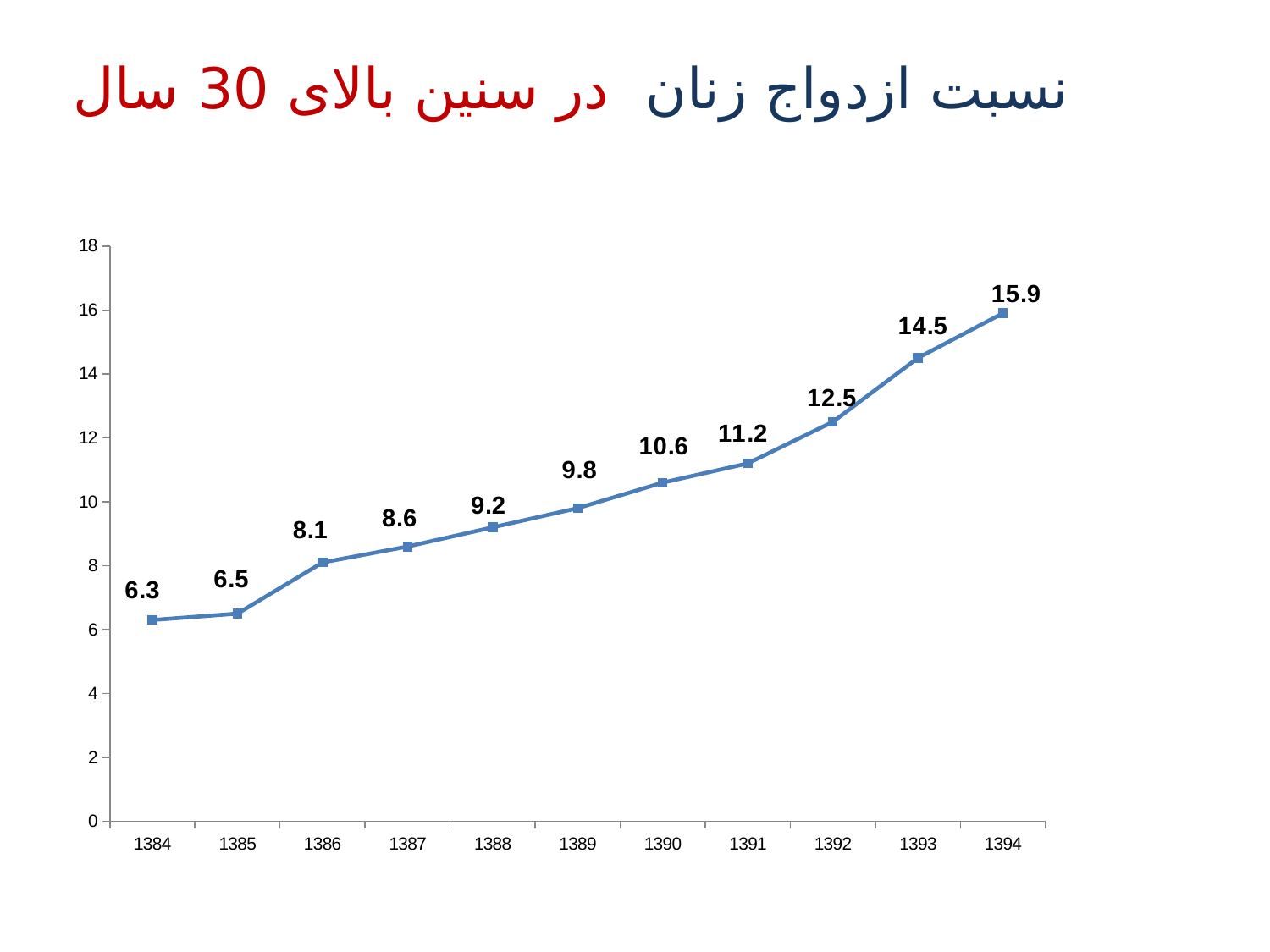

# نسبت ازدواج زنان  در سنین بالای 30 سال

### Chart

| Category |  |
|---|---|
| 1384 | 6.3 |
| 1385 | 6.5 |
| 1386 | 8.1 |
| 1387 | 8.6 |
| 1388 | 9.200000000000001 |
| 1389 | 9.8 |
| 1390 | 10.6 |
| 1391 | 11.2 |
| 1392 | 12.5 |
| 1393 | 14.5 |
| 1394 | 15.9 |